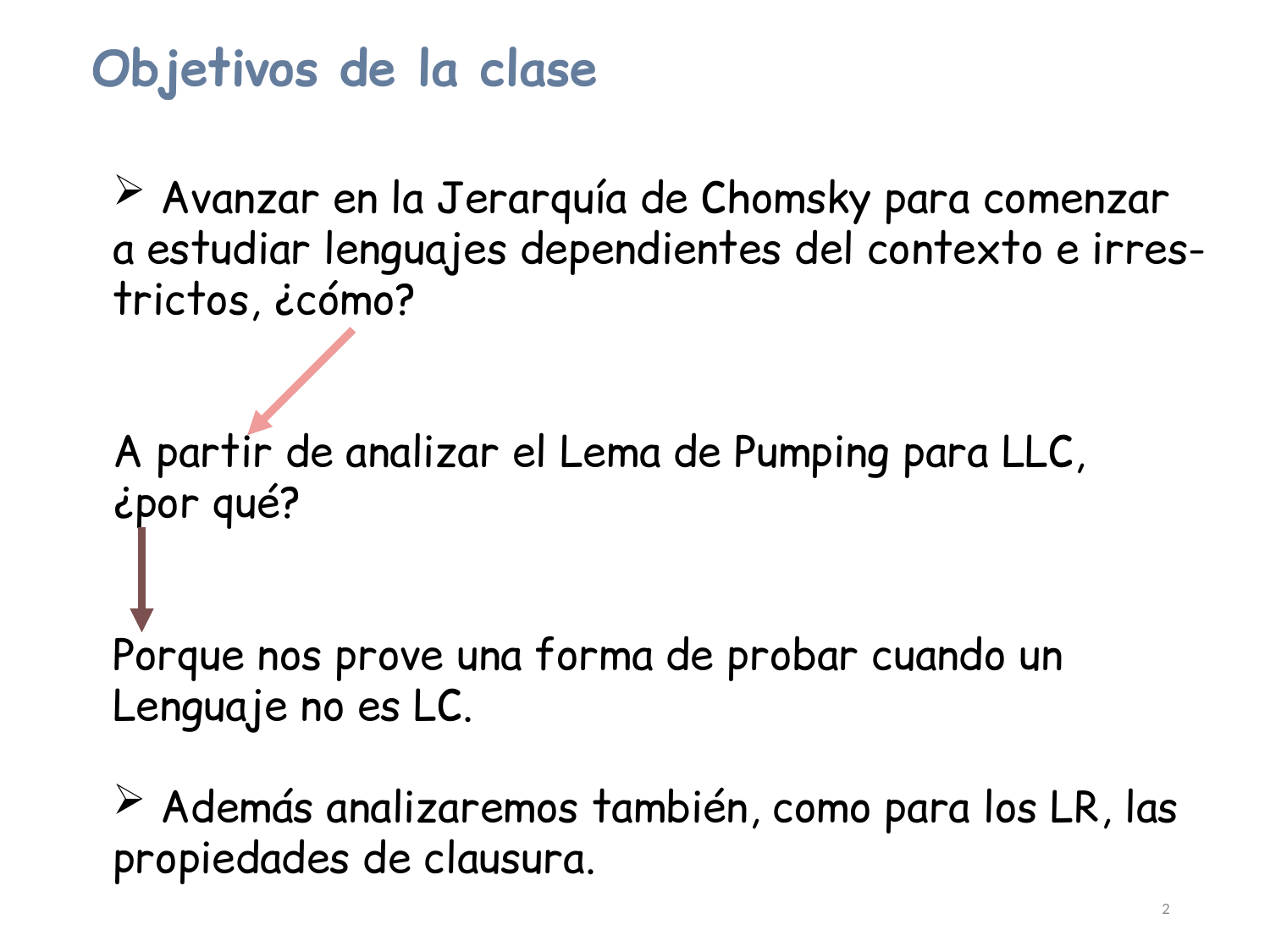

Objetivos de la clase

Avanzar en la Jerarquía de Chomsky para comenzar
a estudiar lenguajes dependientes del contexto e irres-
trictos, ¿cómo?

A partir de analizar el Lema de Pumping para LLC,
¿por qué?

Porque nos prove una forma de probar cuando un
Lenguaje no es LC.

Además analizaremos también, como para los LR, las
propiedades de clausura.

2